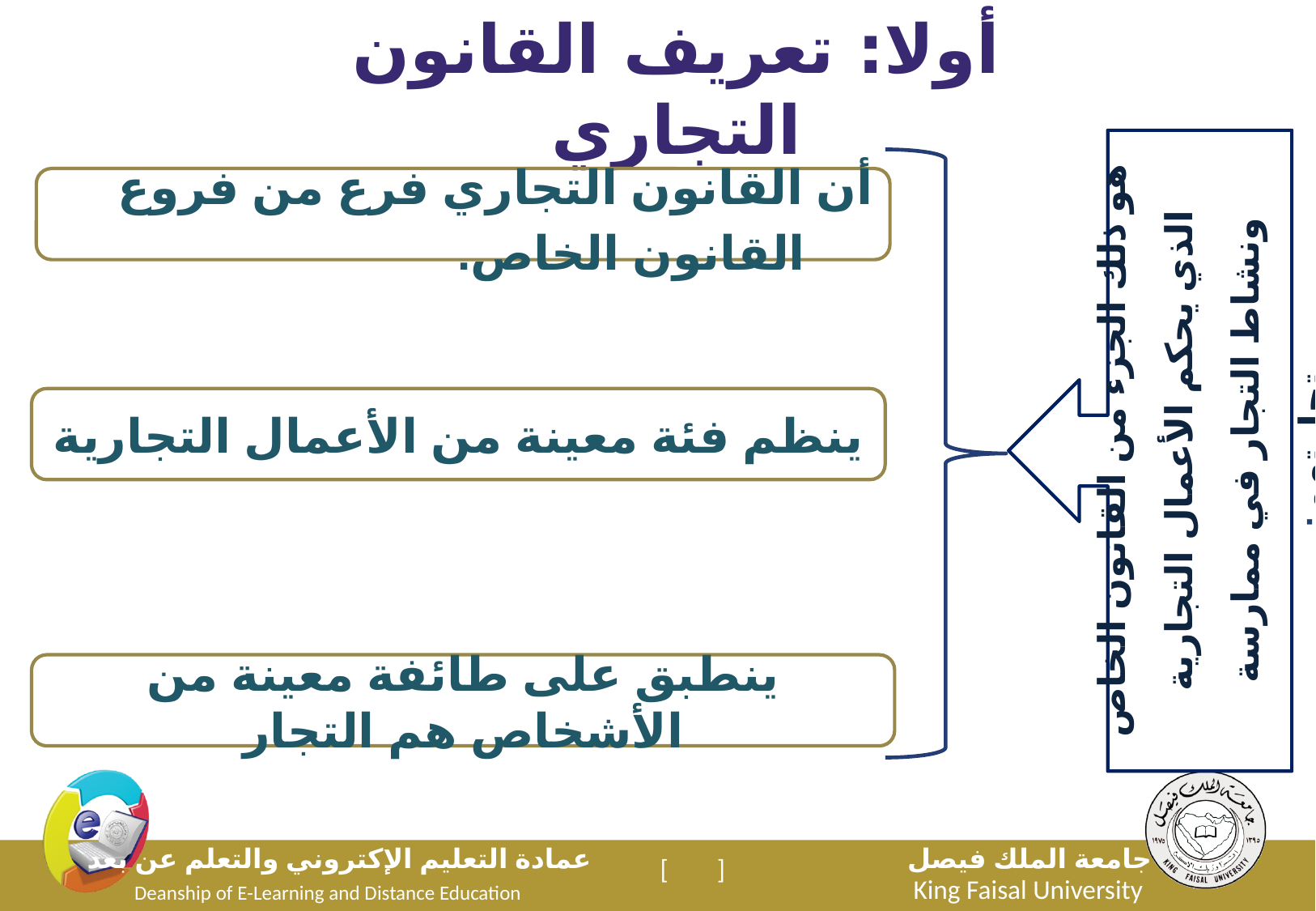

أولا: تعريف القانون التجاري
هو ذلك الجزء من القانون الخاص الذي يحكم الأعمال التجارية ونشاط التجار في ممارسة تجارتهم:

أن القانون التجاري فرع من فروع القانون الخاص.
ينظم فئة معينة من الأعمال التجارية
ينطبق على طائفة معينة من الأشخاص هم التجار